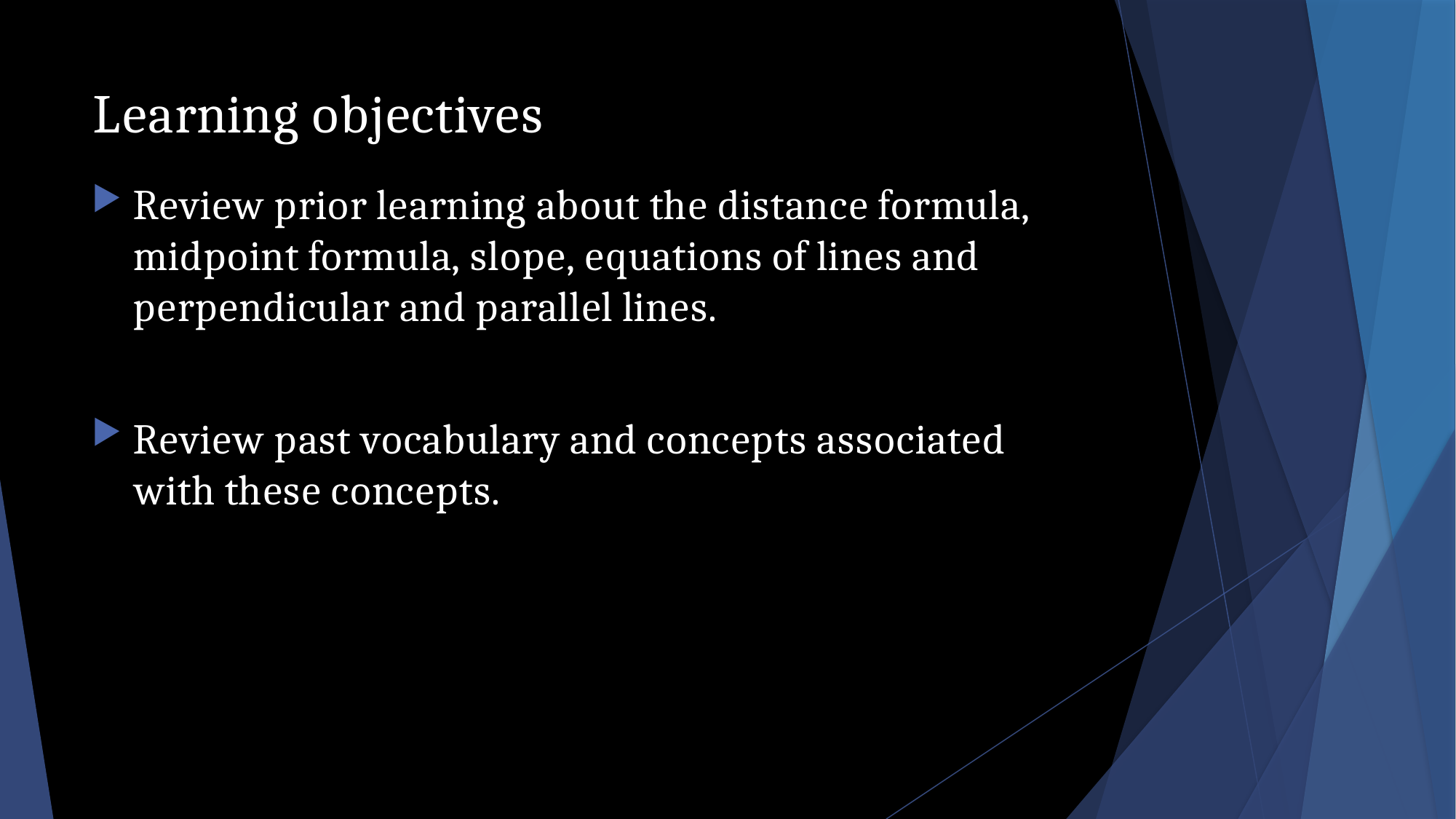

# Learning objectives
Review prior learning about the distance formula, midpoint formula, slope, equations of lines and perpendicular and parallel lines.

Review past vocabulary and concepts associated with these concepts.